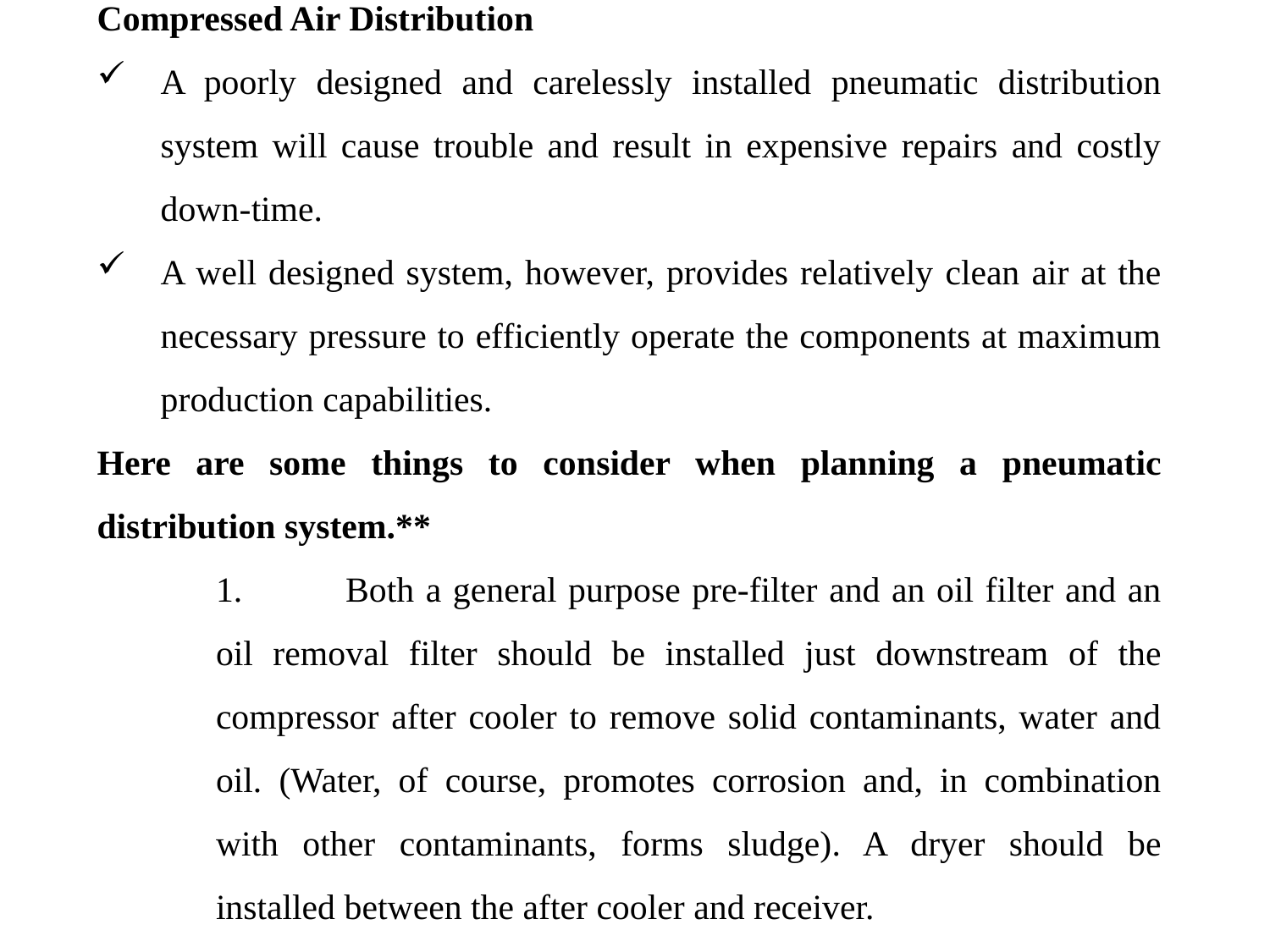

Compressed Air Distribution
A poorly designed and carelessly installed pneumatic distribution system will cause trouble and result in expensive repairs and costly down-time.
A well designed system, however, provides relatively clean air at the necessary pressure to efficiently operate the components at maximum production capabilities.
Here are some things to consider when planning a pneumatic distribution system.**
	1. 	Both a general purpose pre-filter and an oil filter and an oil removal filter should be installed just downstream of the compressor after cooler to remove solid contaminants, water and oil. (Water, of course, promotes corrosion and, in combination with other contaminants, forms sludge). A dryer should be installed between the after cooler and receiver.